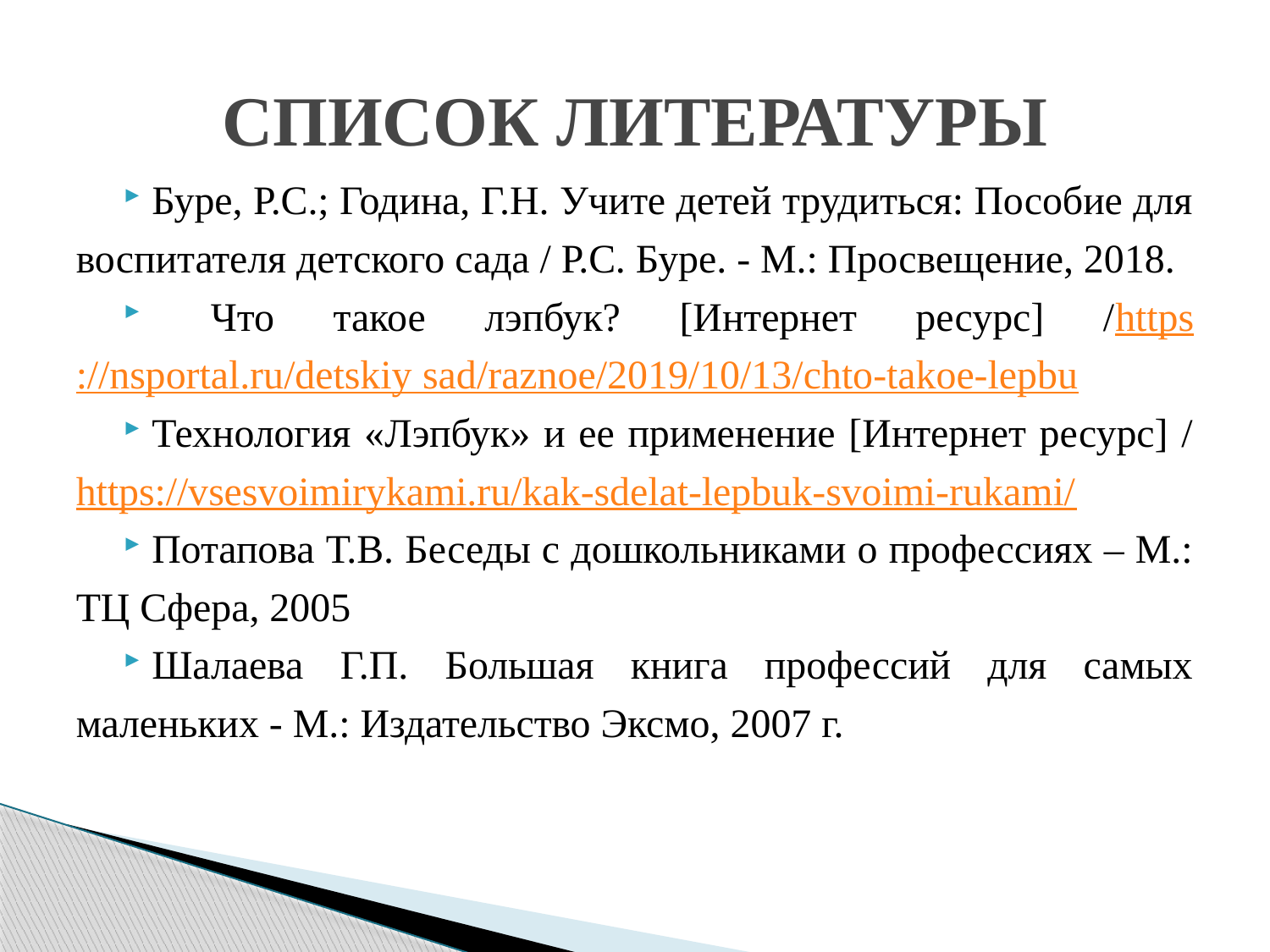

# СПИСОК ЛИТЕРАТУРЫ
Буре, Р.С.; Година, Г.Н. Учите детей трудиться: Пособие для воспитателя детского сада / Р.С. Буре. - М.: Просвещение, 2018.
 Что такое лэпбук? [Интернет ресурс] /https://nsportal.ru/detskiy sad/raznoe/2019/10/13/chto-takoe-lepbu
Технология «Лэпбук» и ее применение [Интернет ресурс] /https://vsesvoimirykami.ru/kak-sdelat-lepbuk-svoimi-rukami/
Потапова Т.В. Беседы с дошкольниками о профессиях – М.: ТЦ Сфера, 2005
Шалаева Г.П. Большая книга профессий для самых маленьких - М.: Издательство Эксмо, 2007 г.